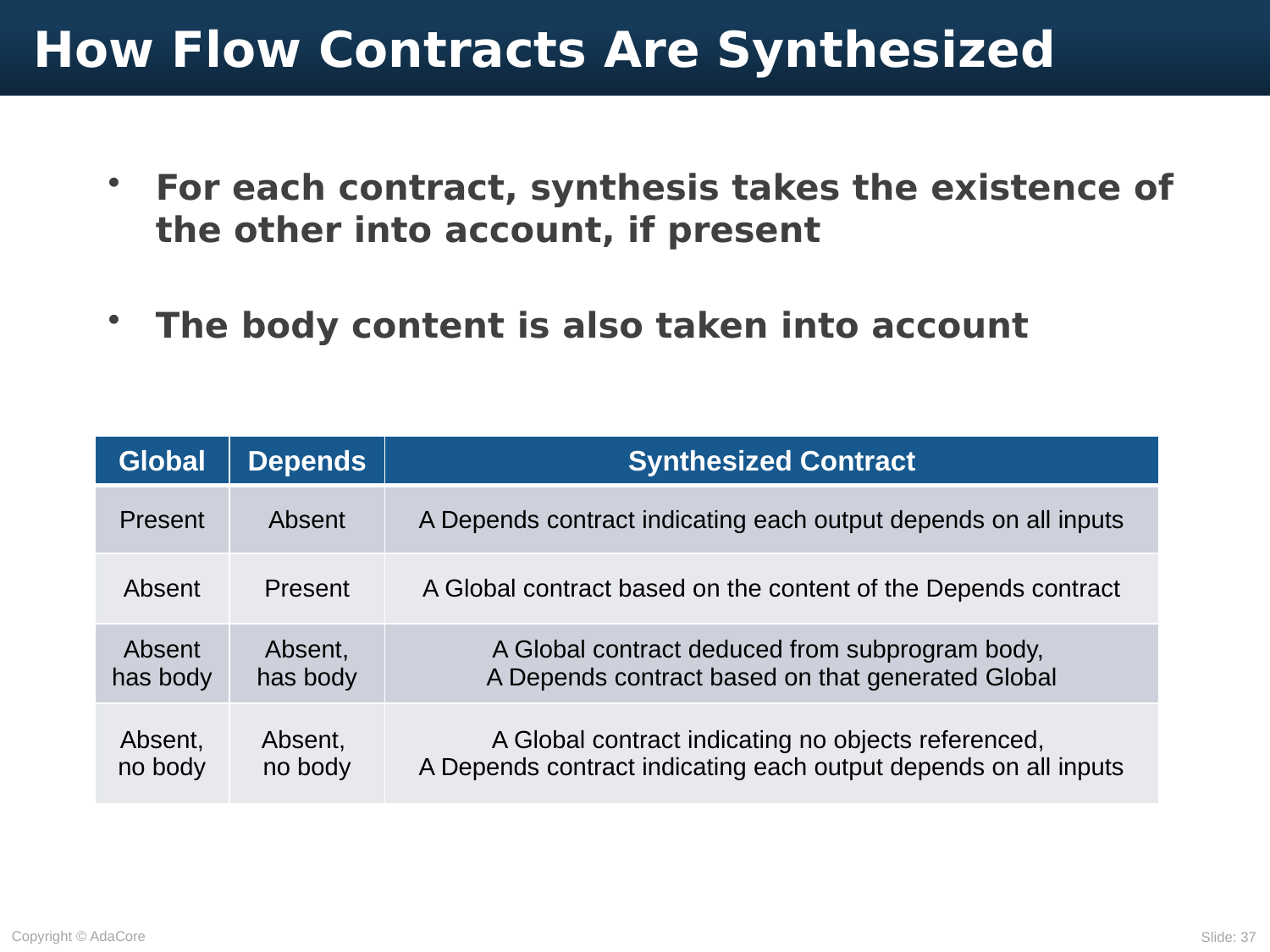

# How Flow Contracts Are Synthesized
For each contract, synthesis takes the existence of the other into account, if present
The body content is also taken into account
| Global | Depends | Synthesized Contract |
| --- | --- | --- |
| Present | Absent | A Depends contract indicating each output depends on all inputs |
| Absent | Present | A Global contract based on the content of the Depends contract |
| Absent has body | Absent, has body | A Global contract deduced from subprogram body, A Depends contract based on that generated Global |
| Absent, no body | Absent, no body | A Global contract indicating no objects referenced, A Depends contract indicating each output depends on all inputs |